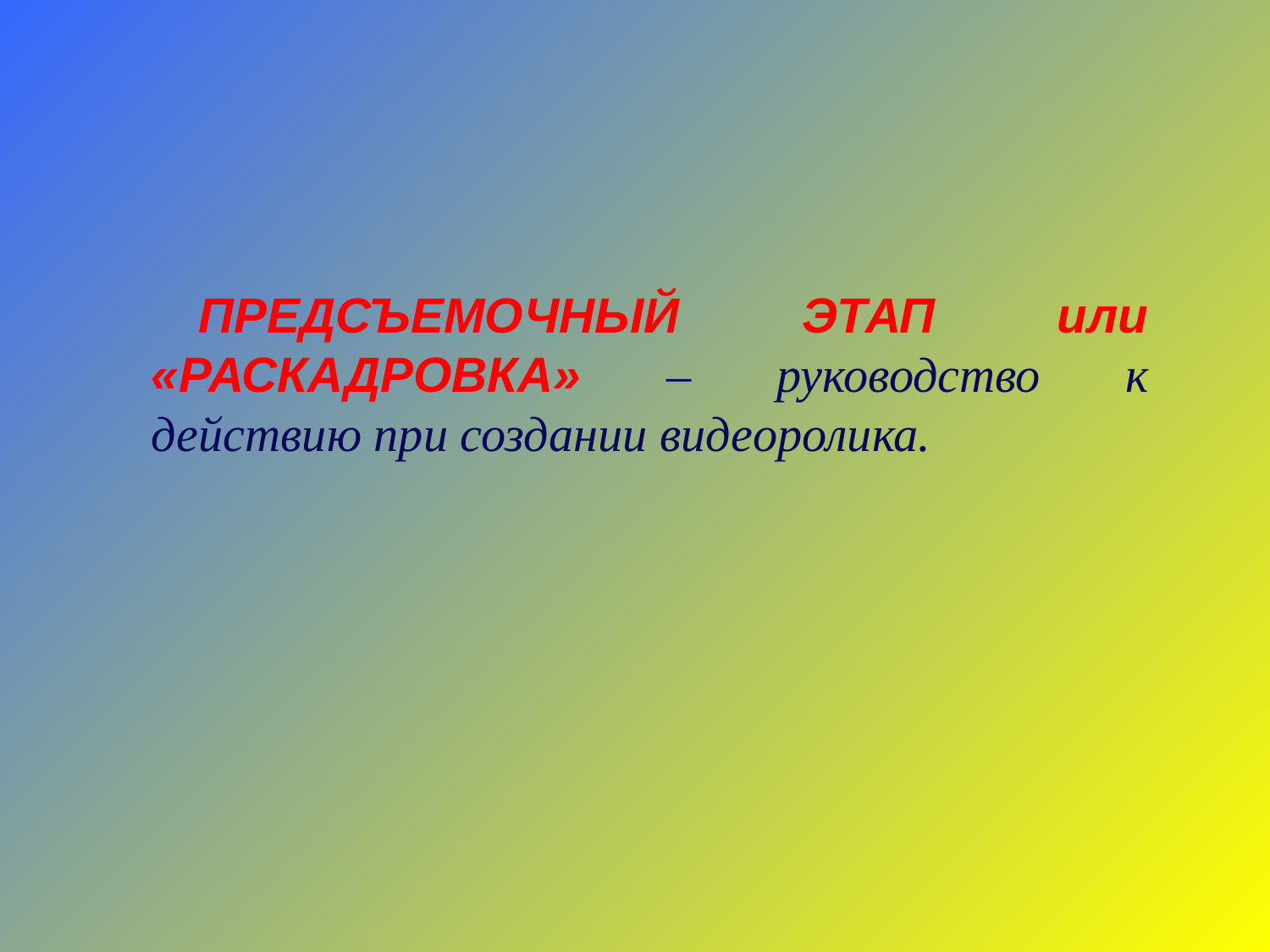

ПРЕДСЪЕМОЧНЫЙ ЭТАП или «РАСКАДРОВКА» – руководство к действию при создании видеоролика.